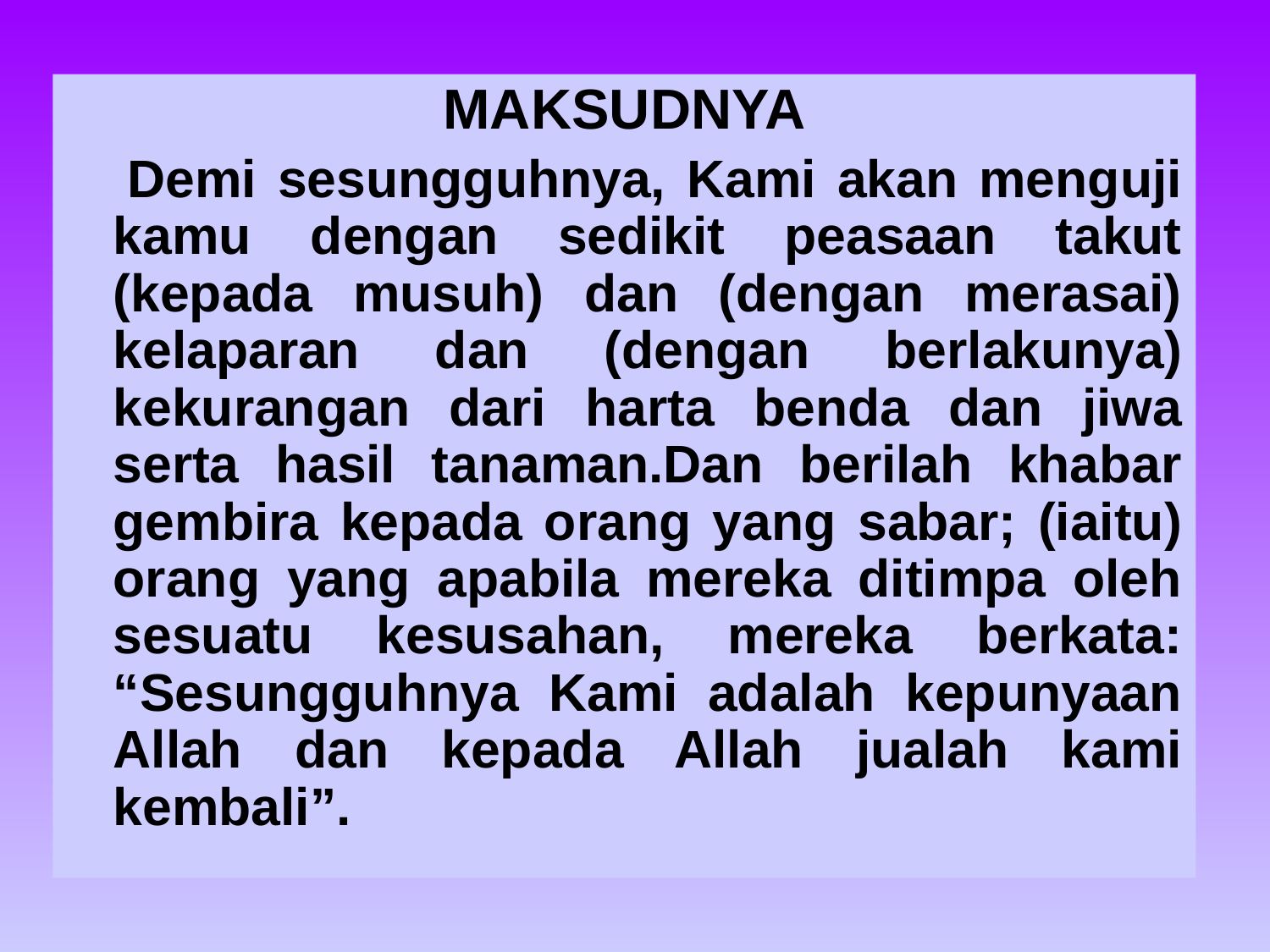

MAKSUDNYA
   Demi sesungguhnya, Kami akan menguji kamu dengan sedikit peasaan takut (kepada musuh) dan (dengan merasai) kelaparan dan (dengan berlakunya) kekurangan dari harta benda dan jiwa serta hasil tanaman.Dan berilah khabar gembira kepada orang yang sabar; (iaitu) orang yang apabila mereka ditimpa oleh sesuatu kesusahan, mereka berkata: “Sesungguhnya Kami adalah kepunyaan Allah dan kepada Allah jualah kami kembali”.